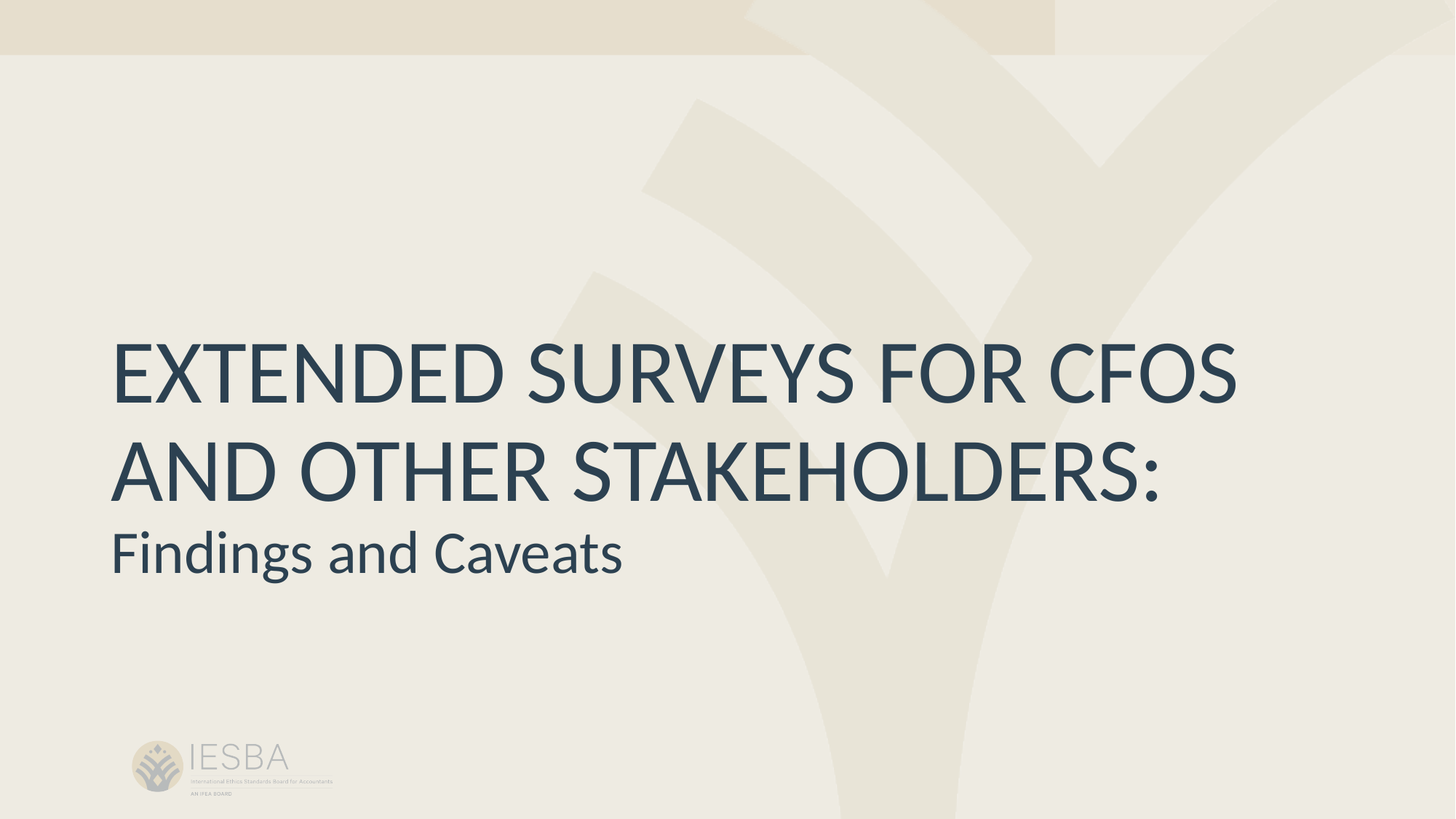

# EXTENDED SURVEYS FOR CFOS AND OTHER STAKEHOLDERS: Findings and Caveats